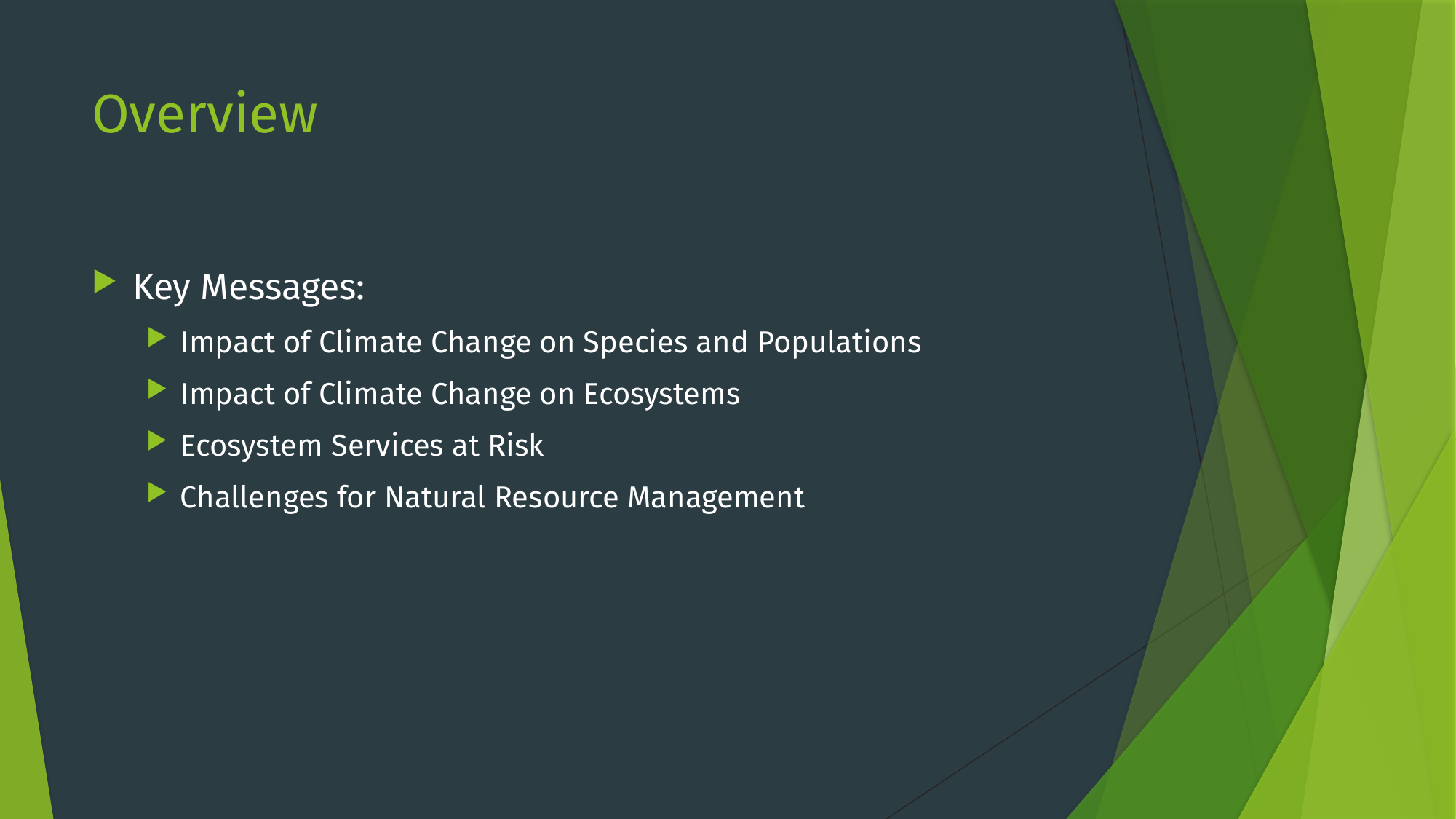

# Overview
Key Messages:
Impact of Climate Change on Species and Populations
Impact of Climate Change on Ecosystems
Ecosystem Services at Risk
Challenges for Natural Resource Management